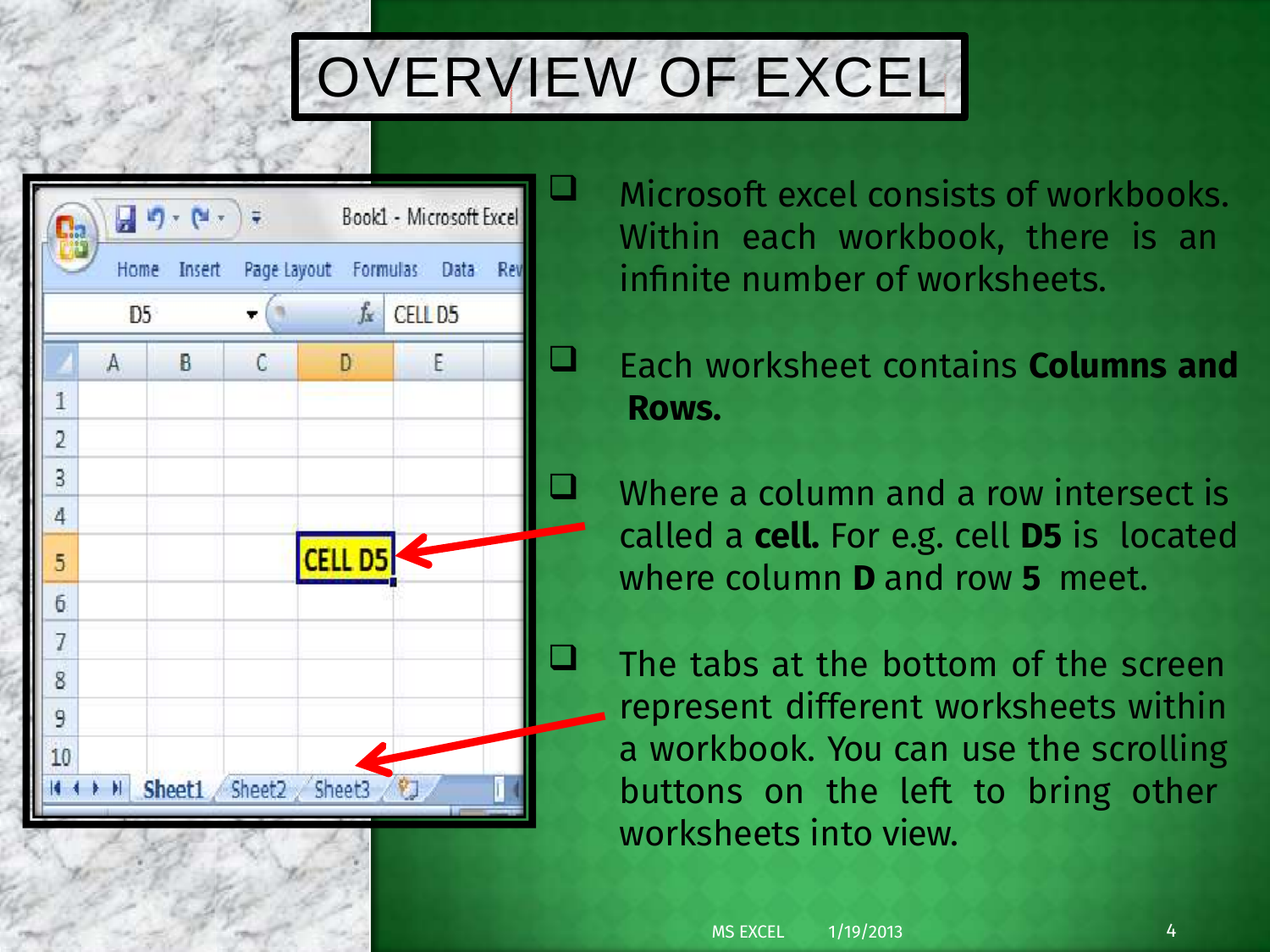

# OVERVIEW OF EXCEL
Microsoft excel consists of workbooks.  Within each workbook, there is an  infinite number of worksheets.

Each worksheet contains Columns and  Rows.

Where a column and a row intersect is  called a cell. For e.g. cell D5 is  located where column D and row 5  meet.

The tabs at the bottom of the screen  represent different worksheets within  a workbook. You can use the scrolling  buttons on the left to bring other  worksheets into view.

4
1/19/2013
MS EXCEL